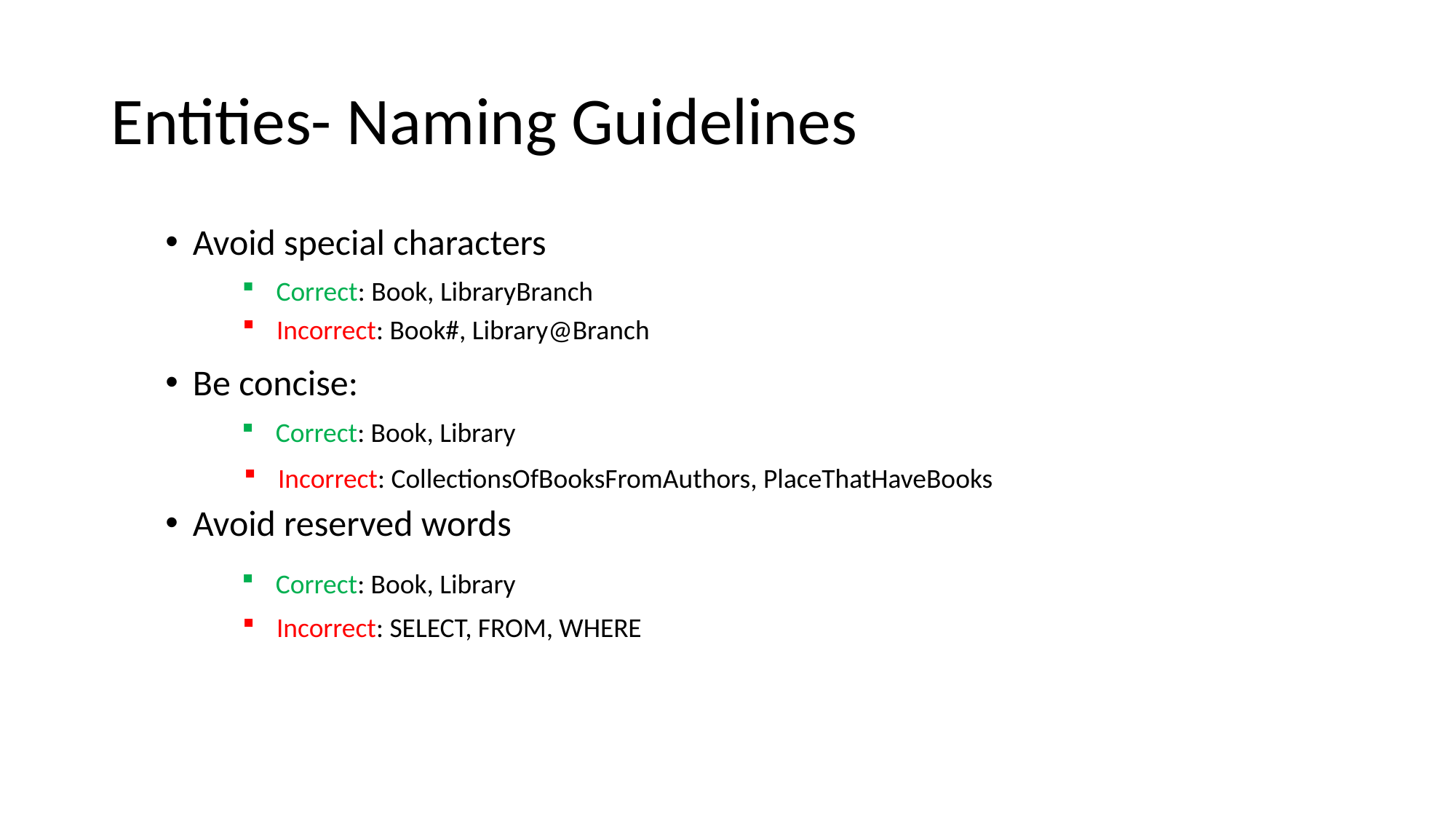

# Entities- Naming Guidelines
Avoid special characters

Be concise:

Avoid reserved words

Correct: Book, LibraryBranch
Incorrect: Book#, Library@Branch
Correct: Book, Library
Incorrect: CollectionsOfBooksFromAuthors, PlaceThatHaveBooks
Correct: Book, Library
Incorrect: SELECT, FROM, WHERE